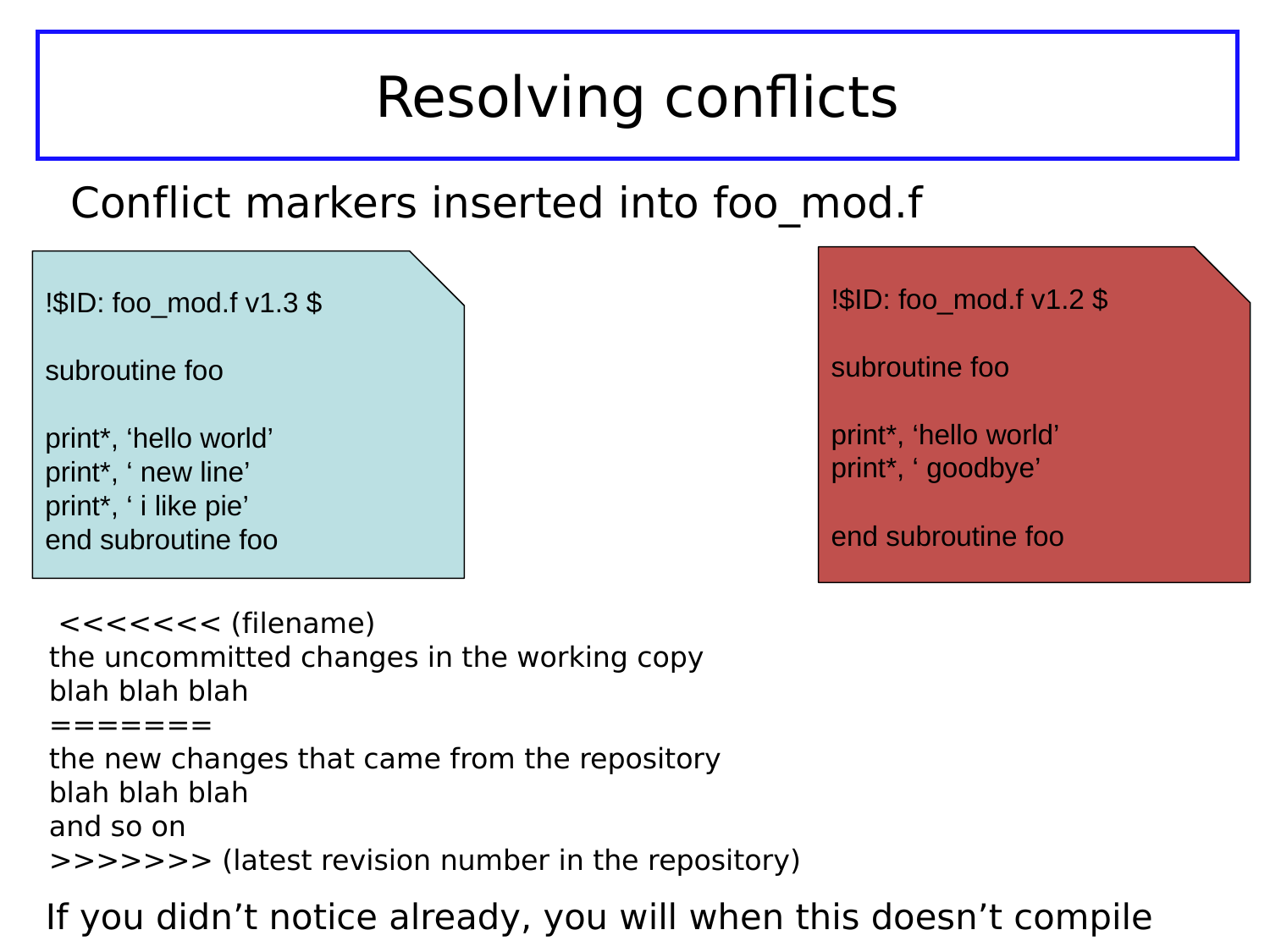

# Resolving conflicts
Conflict markers inserted into foo_mod.f
!$ID: foo_mod.f v1.2 $

subroutine foo

print*, ‘hello world’
print*, ‘ goodbye’

end subroutine foo
!$ID: foo_mod.f v1.3 $

subroutine foo

print*, ‘hello world’
print*, ‘ new line’
print*, ‘ i like pie’
end subroutine foo

 <<<<<<< (filename)
the uncommitted changes in the working copy
blah blah blah
=======
the new changes that came from the repository
blah blah blah
and so on
>>>>>>> (latest revision number in the repository)
If you didn’t notice already, you will when this doesn’t compile